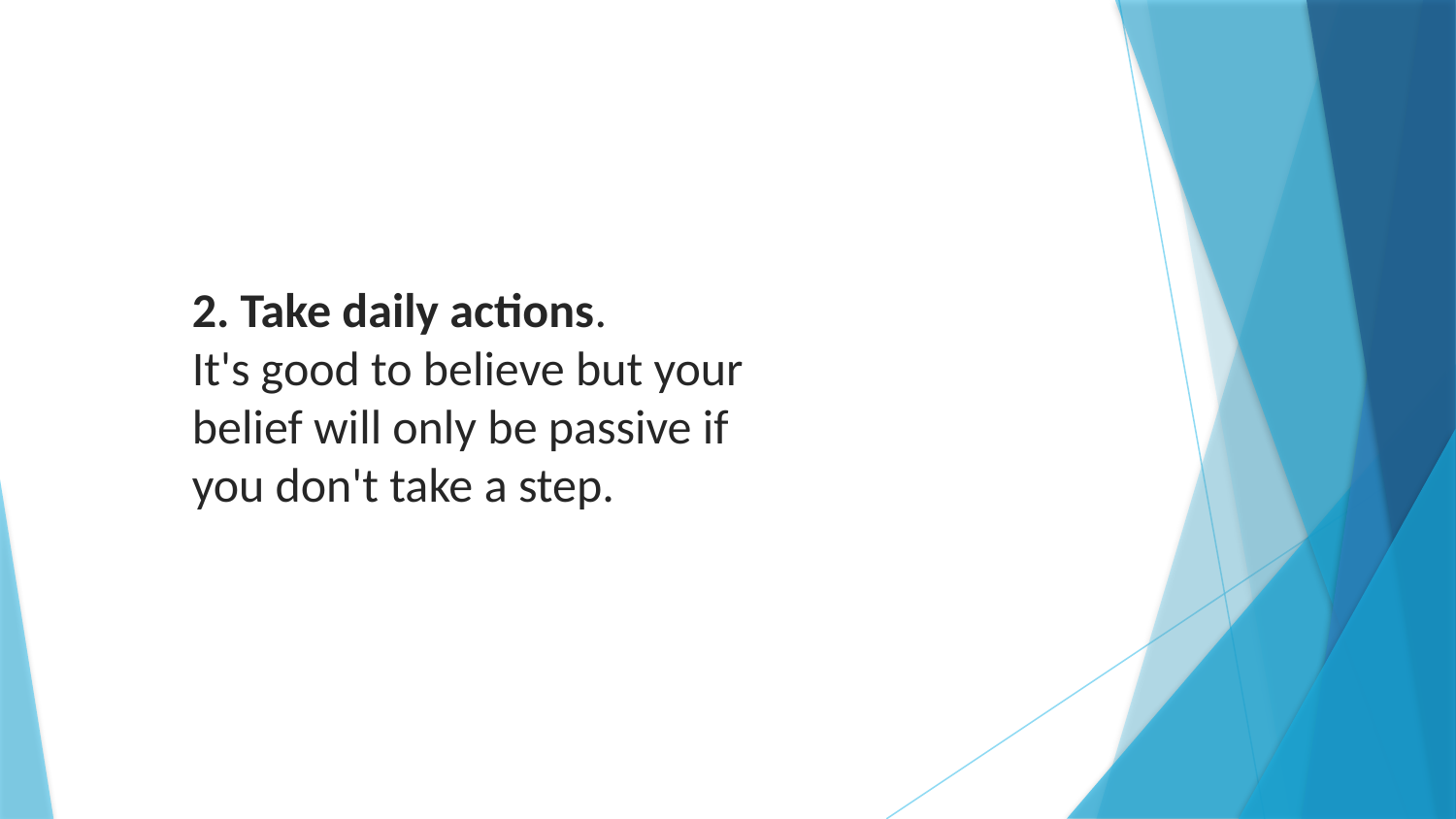

2. Take daily actions.
It's good to believe but your belief will only be passive if you don't take a step.